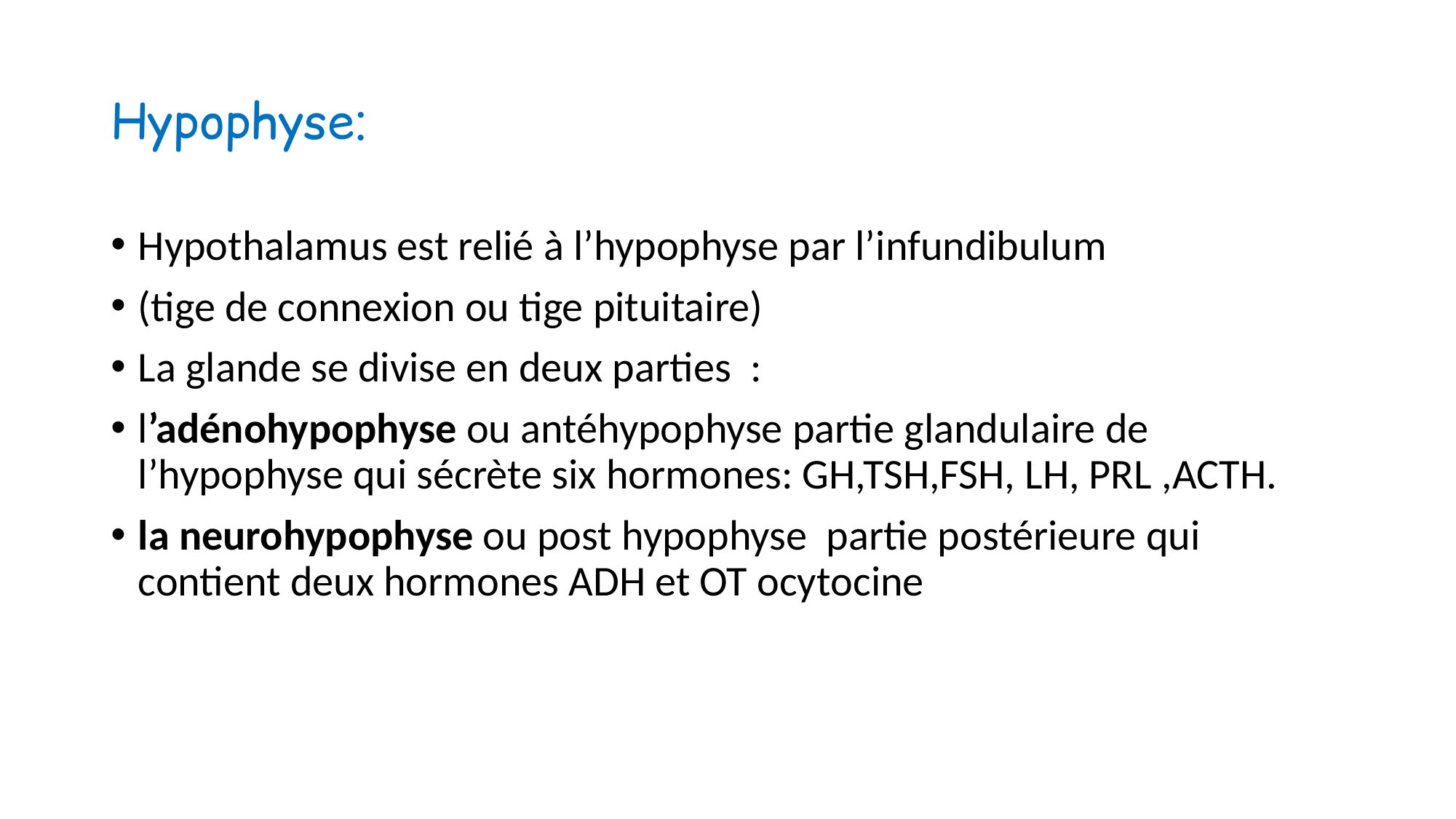

# Hypophyse:
Hypothalamus est relié à l’hypophyse par l’infundibulum
(tige de connexion ou tige pituitaire)
La glande se divise en deux parties  :
l’adénohypophyse ou antéhypophyse partie glandulaire de l’hypophyse qui sécrète six hormones: GH,TSH,FSH, LH, PRL ,ACTH.
la neurohypophyse ou post hypophyse  partie postérieure qui contient deux hormones ADH et OT ocytocine